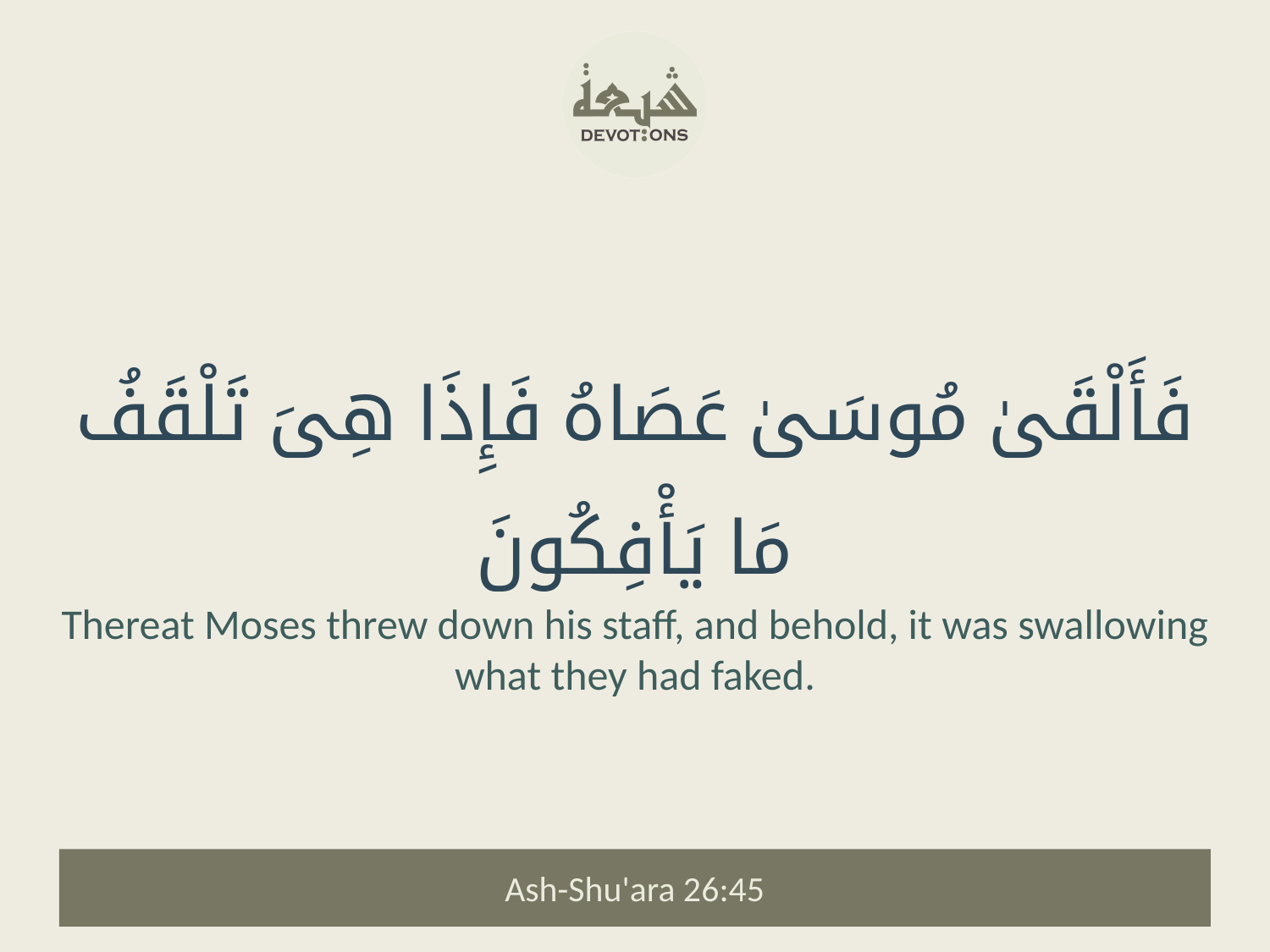

فَأَلْقَىٰ مُوسَىٰ عَصَاهُ فَإِذَا هِىَ تَلْقَفُ مَا يَأْفِكُونَ
Thereat Moses threw down his staff, and behold, it was swallowing what they had faked.
Ash-Shu'ara 26:45